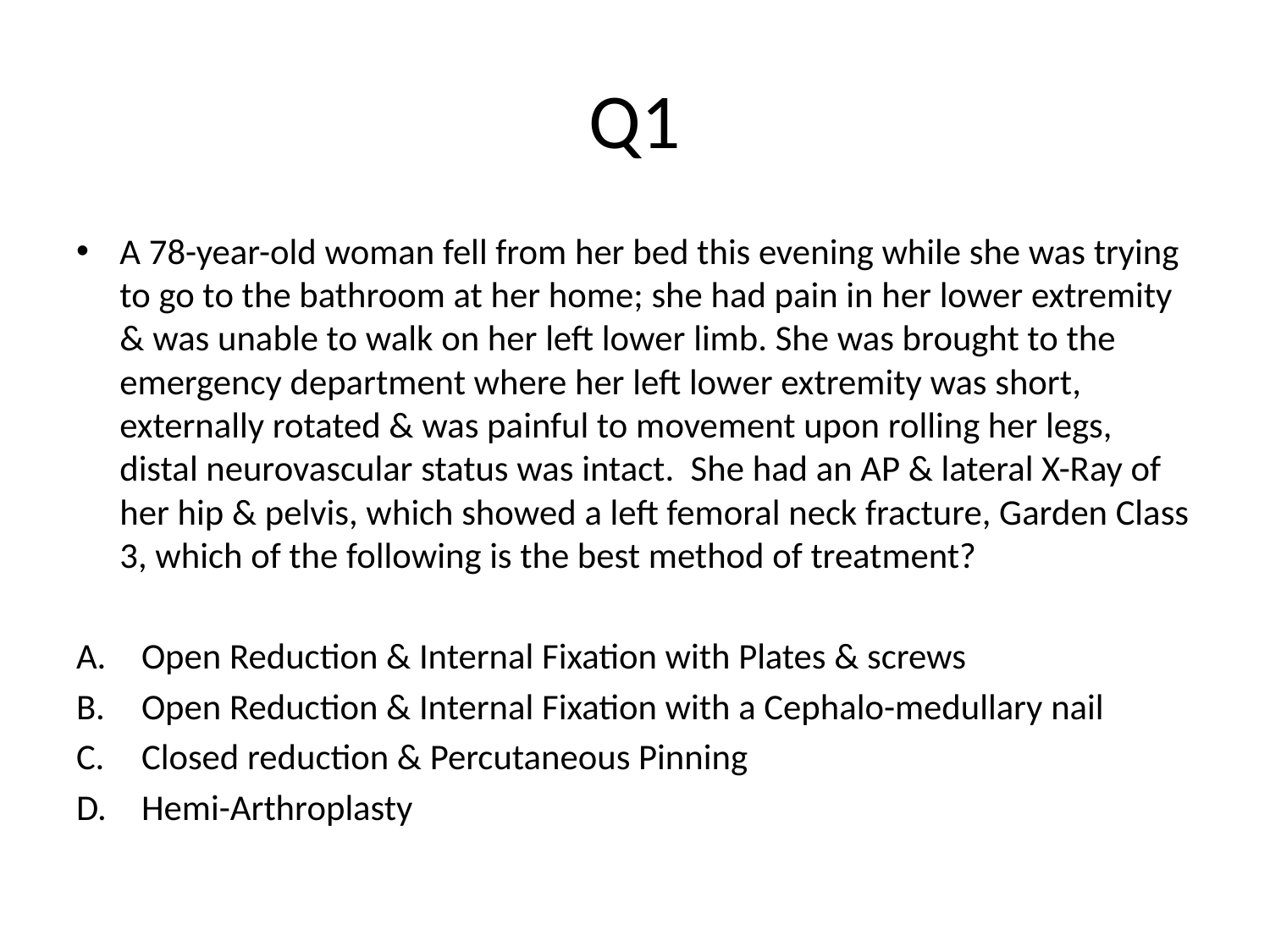

# Q1
A 78-year-old woman fell from her bed this evening while she was trying to go to the bathroom at her home; she had pain in her lower extremity & was unable to walk on her left lower limb. She was brought to the emergency department where her left lower extremity was short, externally rotated & was painful to movement upon rolling her legs, distal neurovascular status was intact.  She had an AP & lateral X-Ray of her hip & pelvis, which showed a left femoral neck fracture, Garden Class 3, which of the following is the best method of treatment?

Open Reduction & Internal Fixation with Plates & screws
Open Reduction & Internal Fixation with a Cephalo-medullary nail
Closed reduction & Percutaneous Pinning
Hemi-Arthroplasty